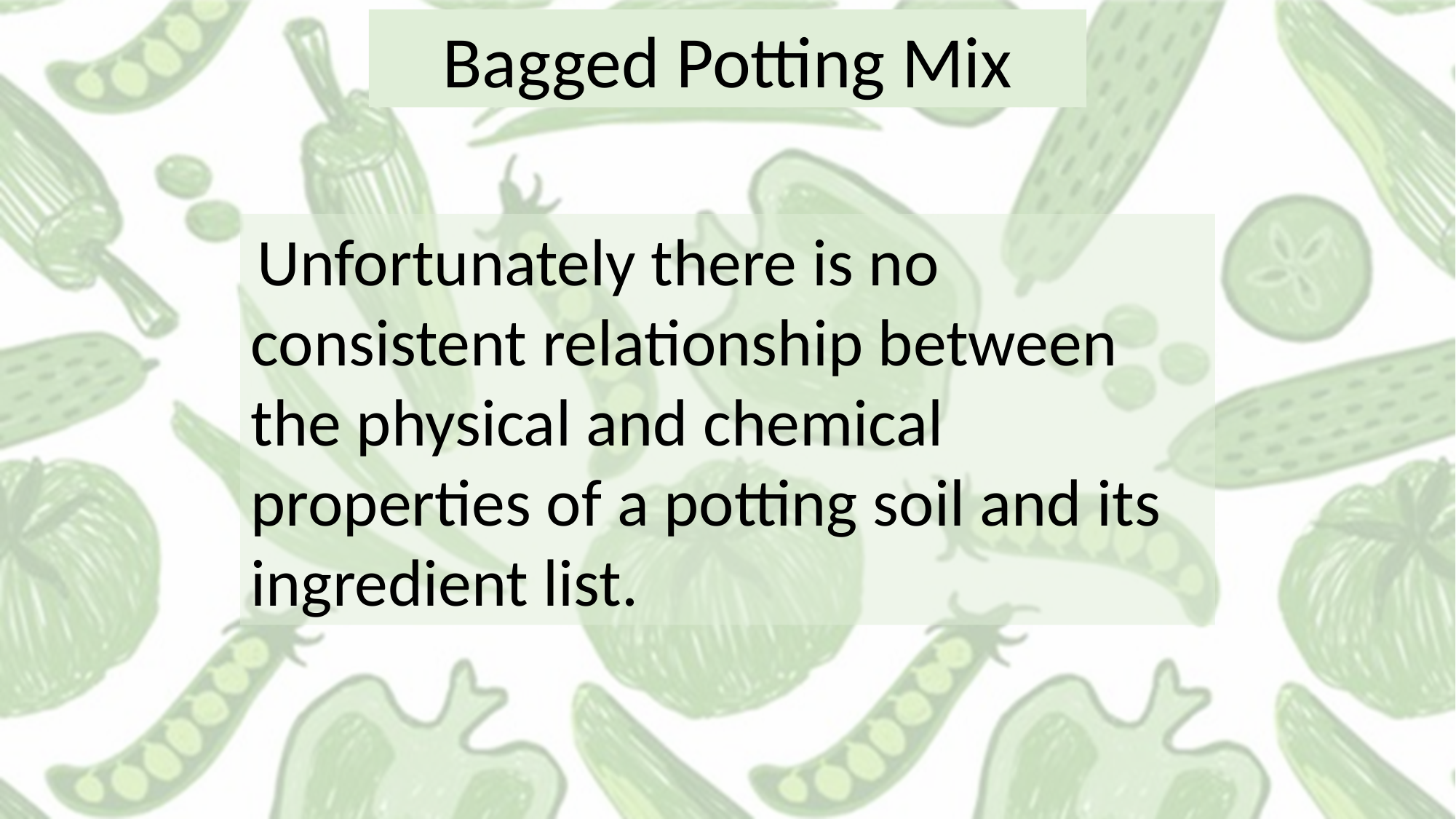

Bagged Potting Mix
 Unfortunately there is no consistent relationship between
the physical and chemical properties of a potting soil and its ingredient list.